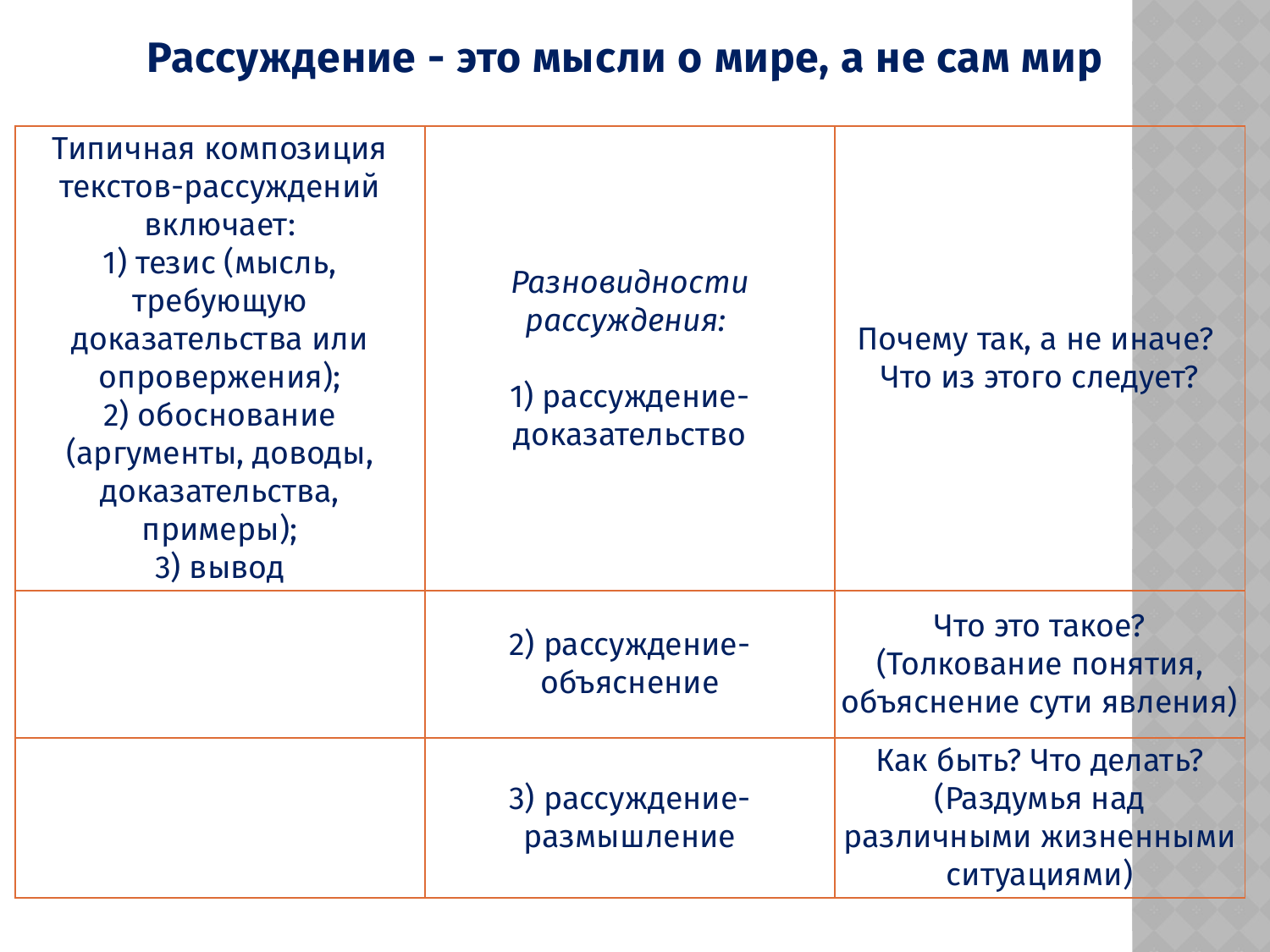

Рассуждение - это мысли о мире, а не сам мир
| Типичная композиция текстов-рассуждений включает: 1) тезис (мысль, требующую доказательства или опровержения); 2) обоснование (аргументы, доводы, доказательства, примеры); 3) вывод | Разновидности рассуждения: 1) рассуждение- доказательство | Почему так, а не иначе? Что из этого следует? |
| --- | --- | --- |
|  | 2) рассуждение- объяснение | Что это такое? (Толкование понятия, объяснение сути явления) |
|  | 3) рассуждение- размышление | Как быть? Что делать? (Раздумья над различными жизненными ситуациями) |